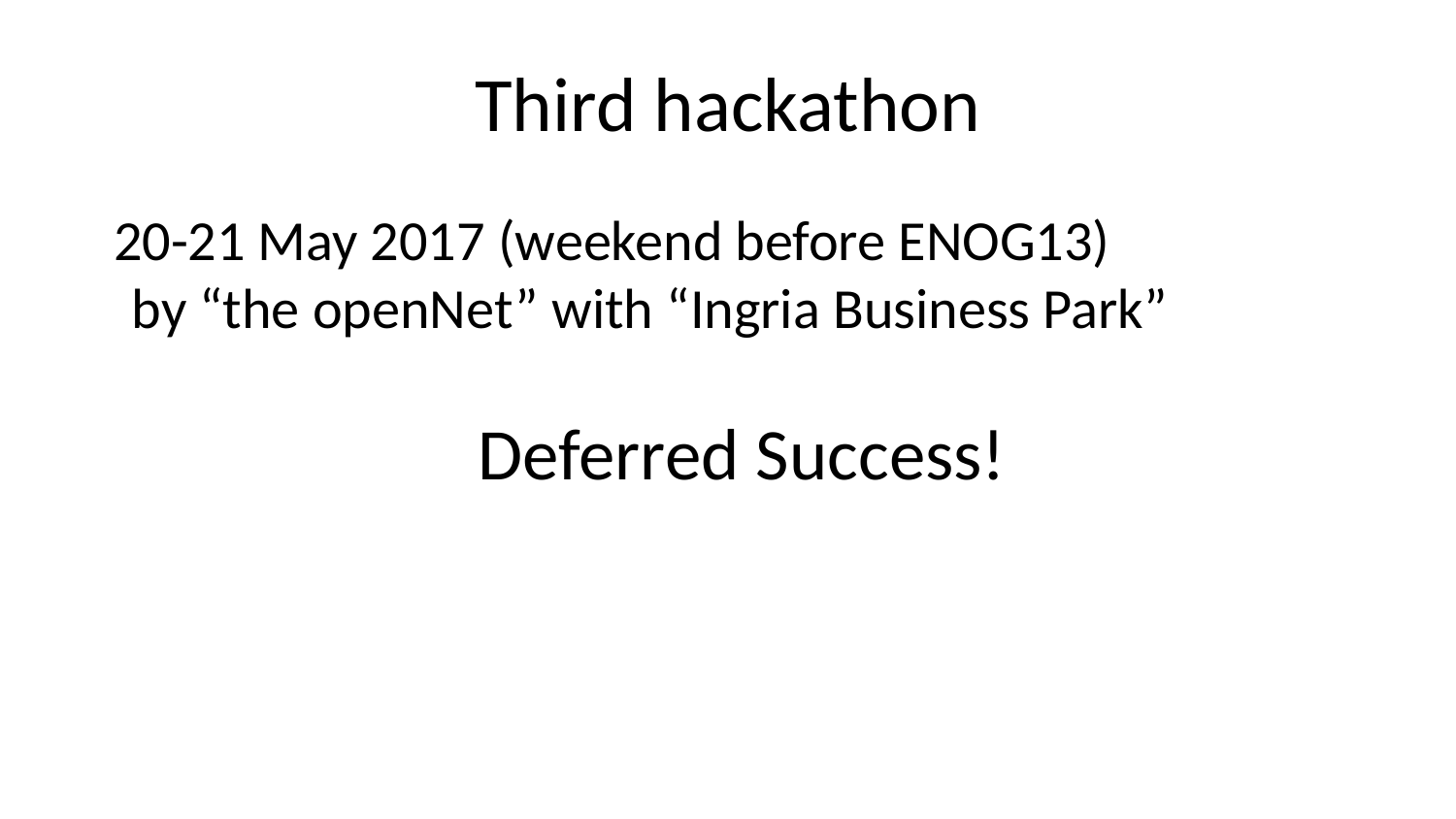

# Third hackathon
20-21 May 2017 (weekend before ENOG13)
by “the openNet” with “Ingria Business Park”

Deferred Success!